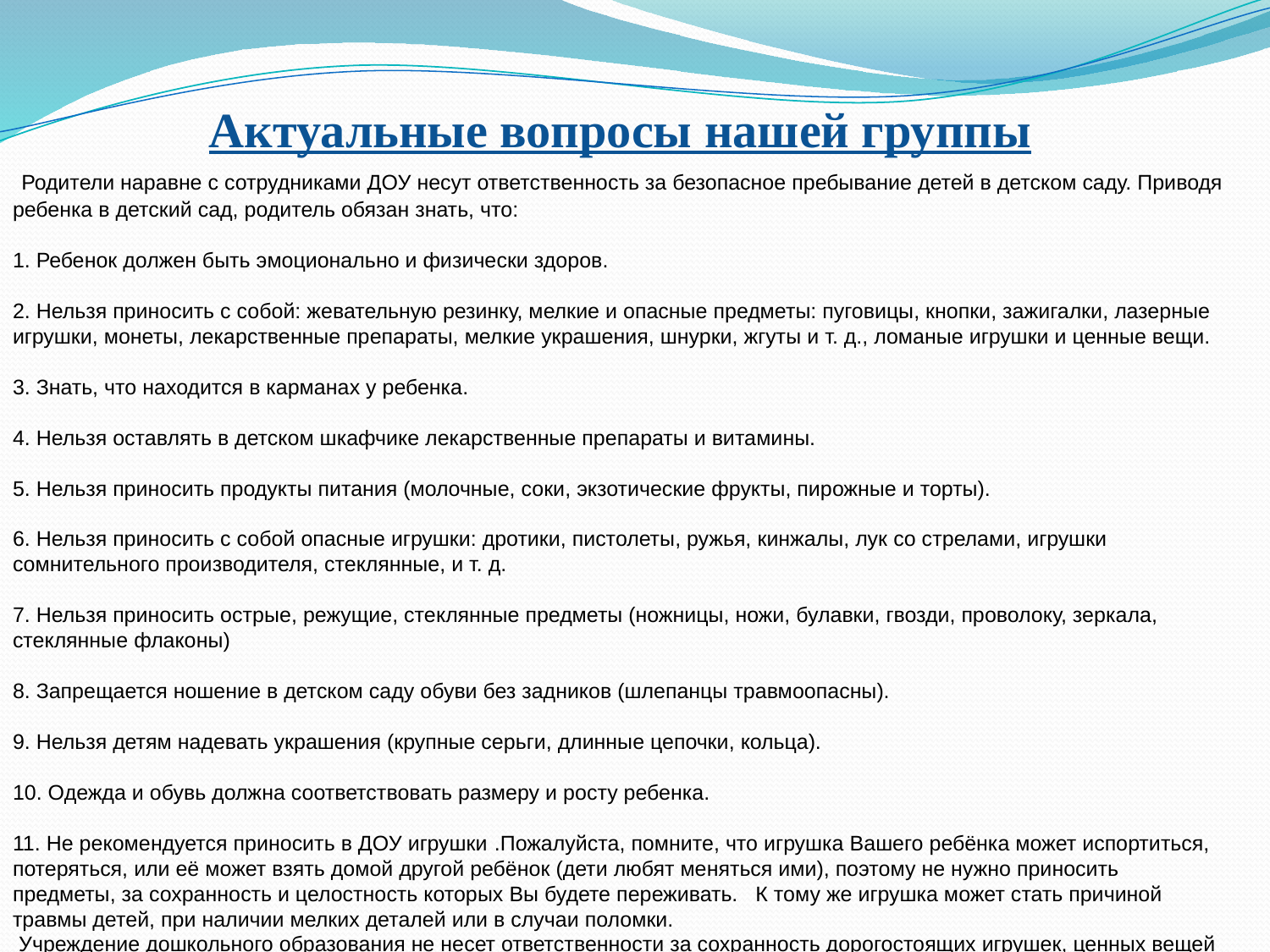

Актуальные вопросы нашей группы
 Родители наравне с сотрудниками ДОУ несут ответственность за безопасное пребывание детей в детском саду. Приводя ребенка в детский сад, родитель обязан знать, что: 
1. Ребенок должен быть эмоционально и физически здоров.
2. Нельзя приносить с собой: жевательную резинку, мелкие и опасные предметы: пуговицы, кнопки, зажигалки, лазерные игрушки, монеты, лекарственные препараты, мелкие украшения, шнурки, жгуты и т. д., ломаные игрушки и ценные вещи. 
3. Знать, что находится в карманах у ребенка. 
4. Нельзя оставлять в детском шкафчике лекарственные препараты и витамины. 
5. Нельзя приносить продукты питания (молочные, соки, экзотические фрукты, пирожные и торты). 
6. Нельзя приносить с собой опасные игрушки: дротики, пистолеты, ружья, кинжалы, лук со стрелами, игрушки сомнительного производителя, стеклянные, и т. д. 
7. Нельзя приносить острые, режущие, стеклянные предметы (ножницы, ножи, булавки, гвозди, проволоку, зеркала, стеклянные флаконы)
8. Запрещается ношение в детском саду обуви без задников (шлепанцы травмоопасны).
9. Нельзя детям надевать украшения (крупные серьги, длинные цепочки, кольца). 
10. Одежда и обувь должна соответствовать размеру и росту ребенка. 
11. Не рекомендуется приносить в ДОУ игрушки .Пожалуйста, помните, что игрушка Вашего ребёнка может испортиться, потеряться, или её может взять домой другой ребёнок (дети любят меняться ими), поэтому не нужно приносить предметы, за сохранность и целостность которых Вы будете переживать.   К тому же игрушка может стать причиной травмы детей, при наличии мелких деталей или в случаи поломки.
 Учреждение дошкольного образования не несет ответственности за сохранность дорогостоящих игрушек, ценных вещей ( золотые украшения, мобильные телефоны)